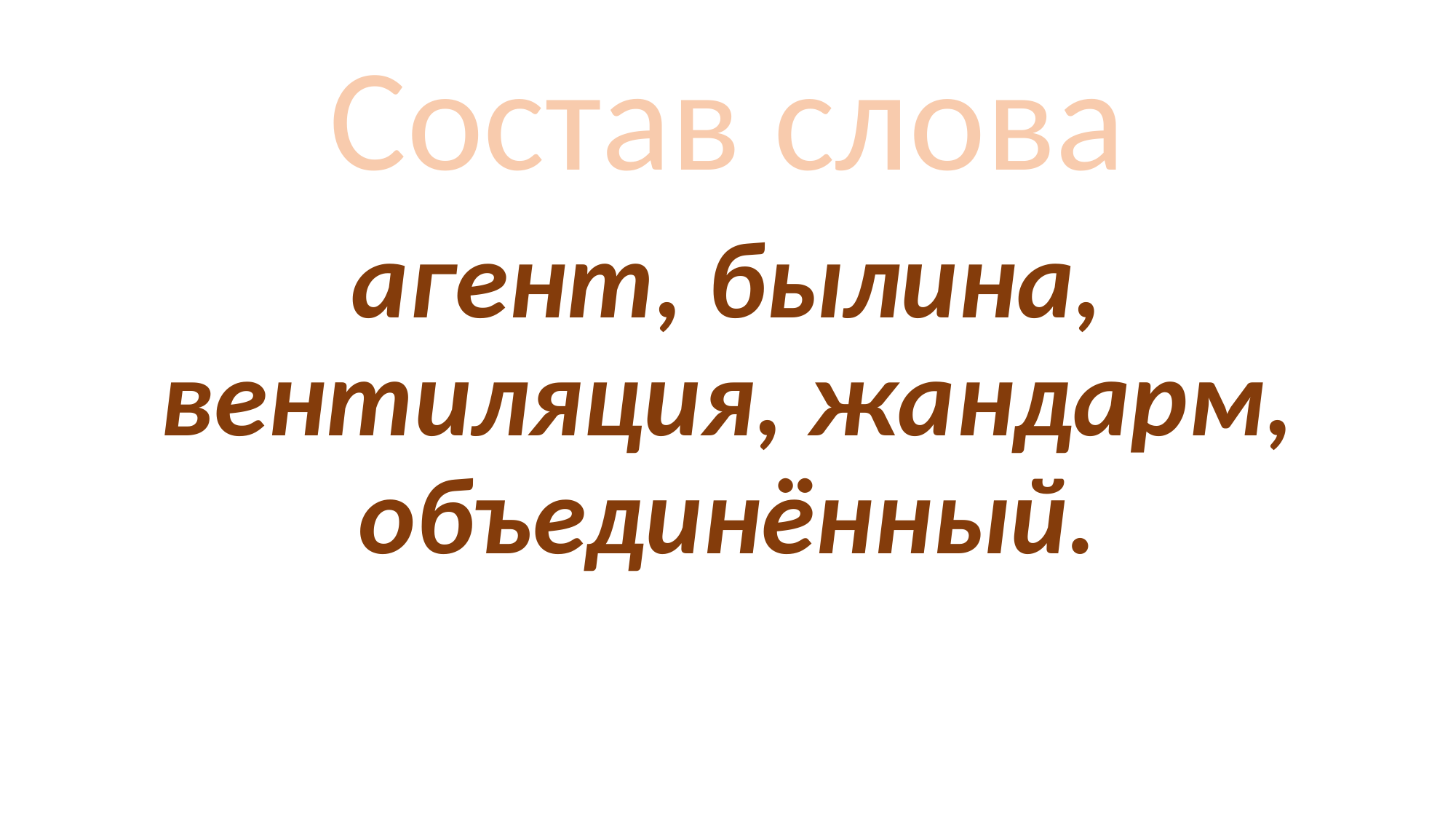

# Состав слова
агент, былина, вентиляция, жандарм, объединённый.